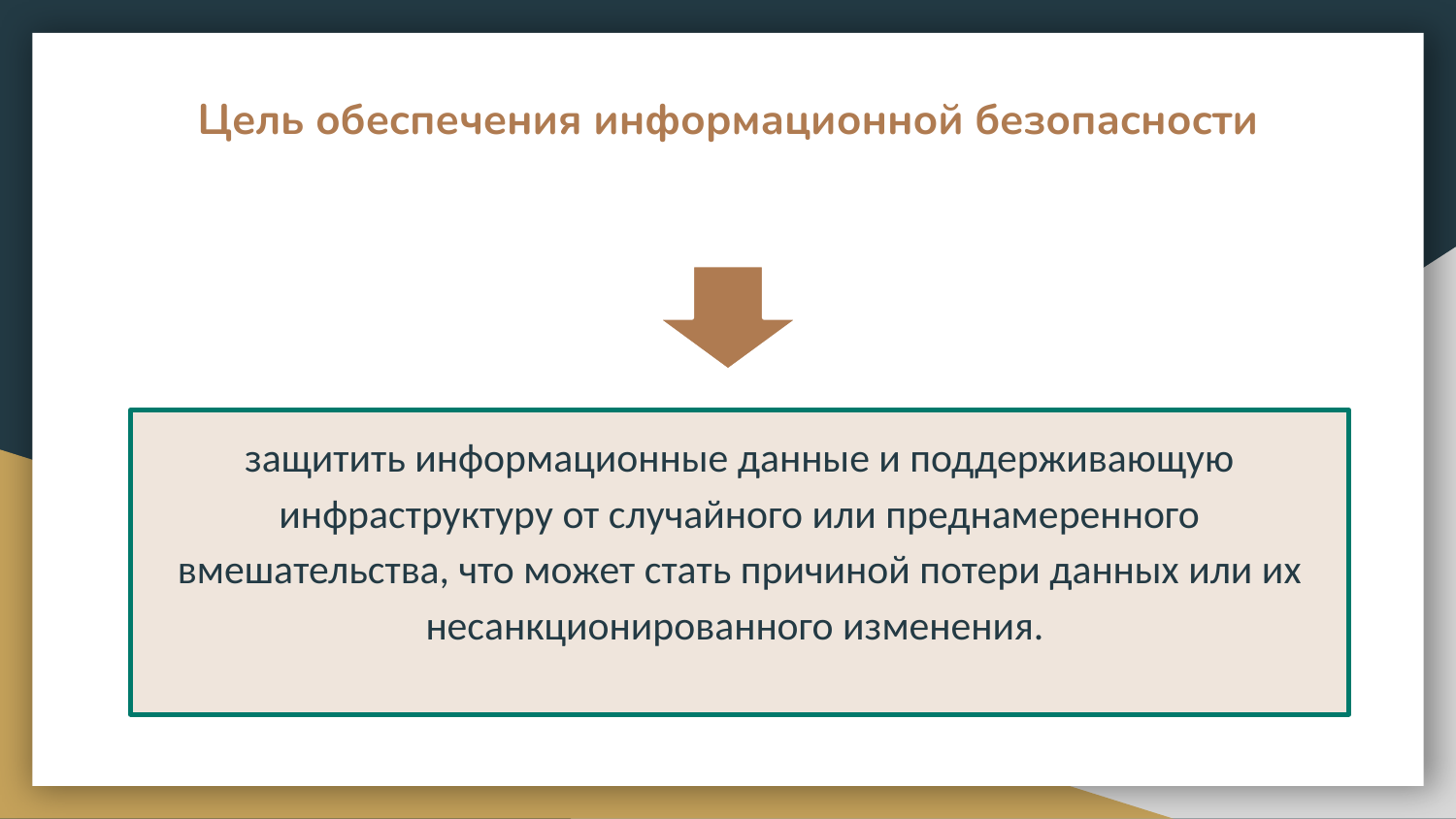

# Цель обеспечения информационной безопасности

защитить информационные данные и поддерживающую инфраструктуру от случайного или преднамеренного вмешательства, что может стать причиной потери данных или их несанкционированного изменения.